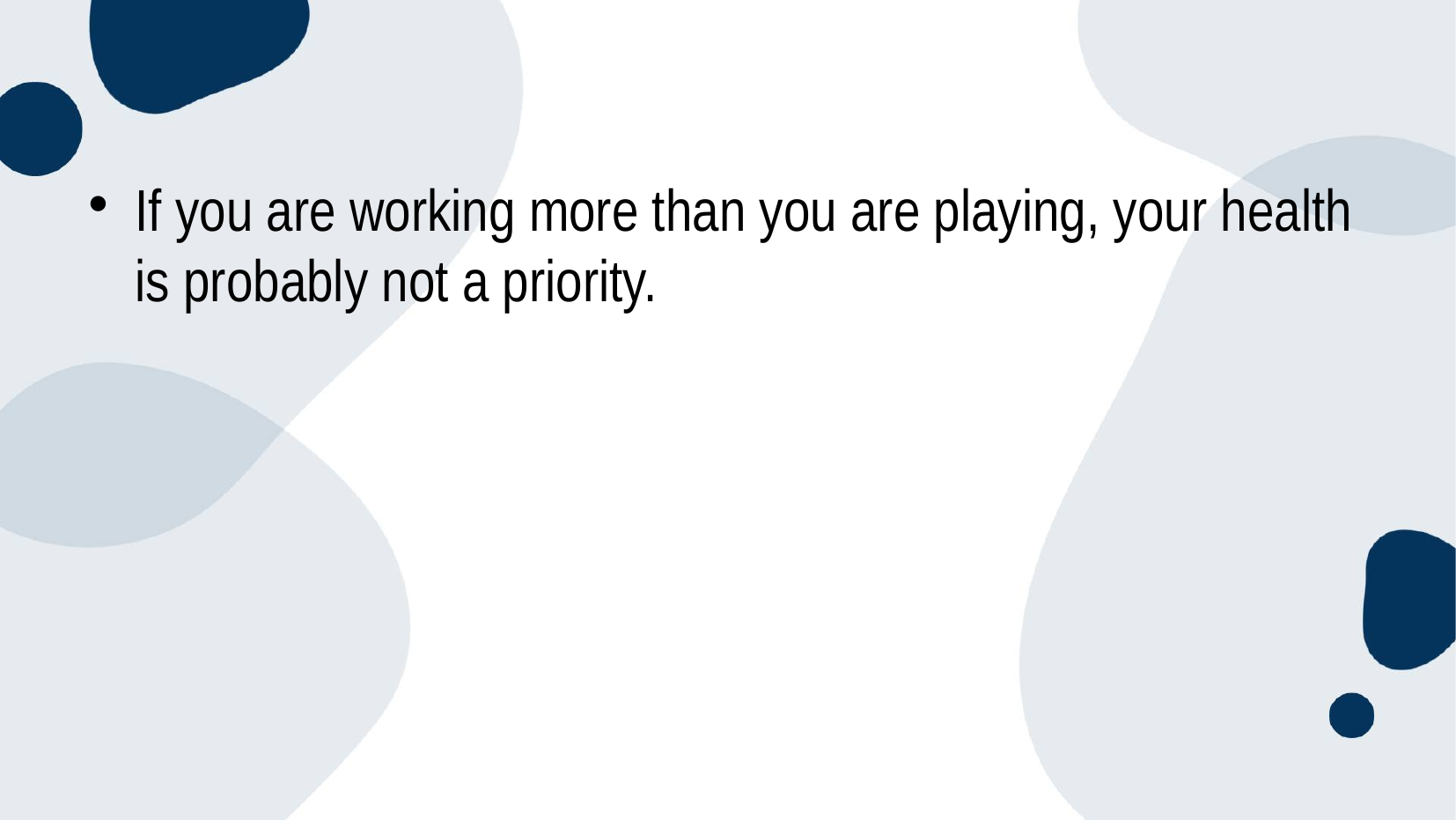

If you are working more than you are playing, your health is probably not a priority.